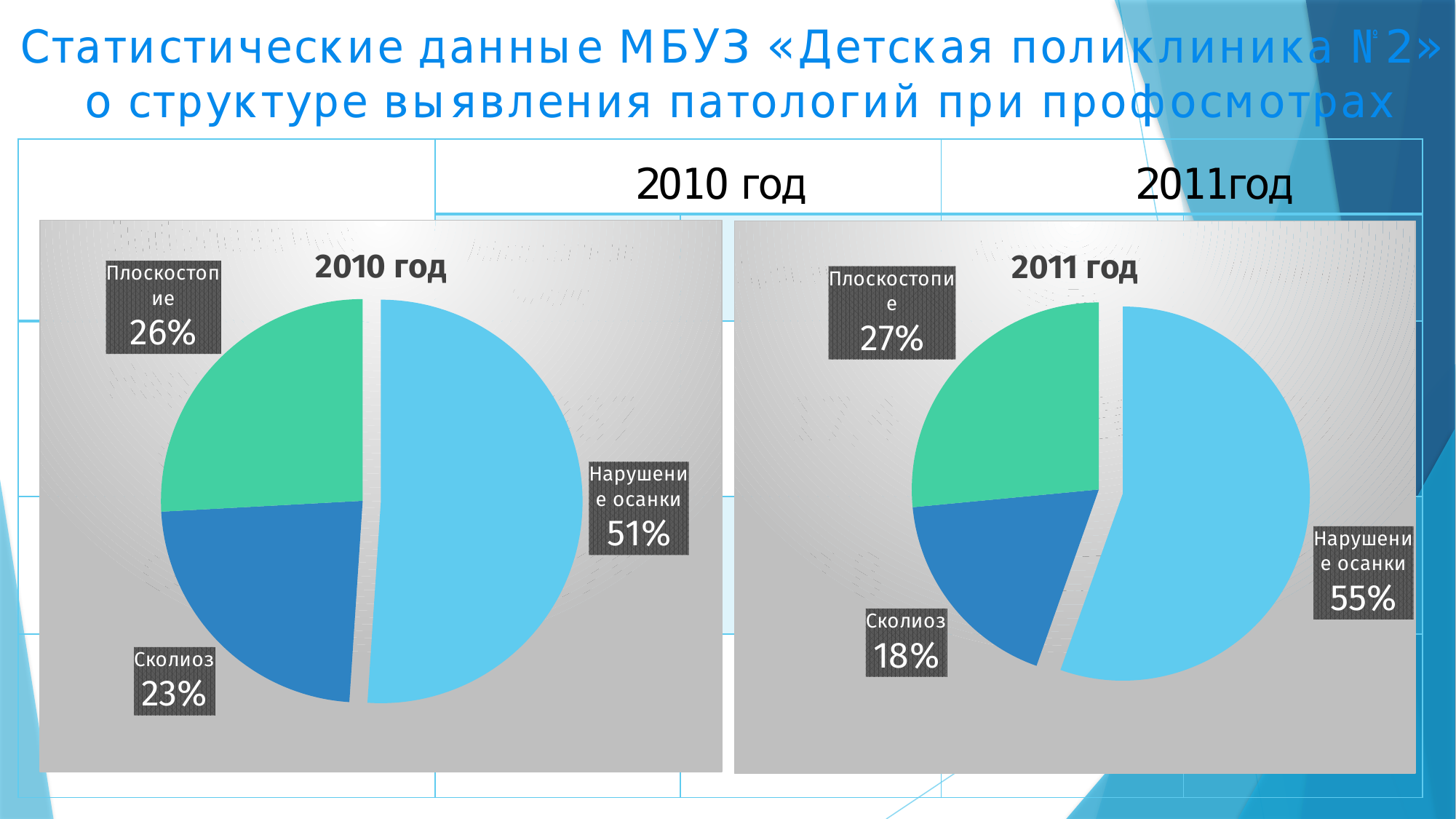

# Статистические данные МБУЗ «Детская поликлиника №2» о структуре выявления патологий при профосмотрах
| Заболевание | 2010 год |  | 2011год |  |
| --- | --- | --- | --- | --- |
|  | Абсолютное число | Проценты | Абсолютное число | Проценты |
| Нарушение осанки | 387 | 17,4 | 420 | 21,1 |
| Сколиоз | 175 | 7,8 | 137 | 7,2 |
| Плоскостопие | 196 | 9,1 | 201 | 10,4 |

### Chart: 2010 год

| Category | Продажи |
|---|---|
| Нарушение осанки | 387.0 |
| Сколиоз | 175.0 |
| Плоскостопие | 196.0 |

### Chart:

| Category | 2011 год |
|---|---|
| Нарушение осанки | 420.0 |
| Сколиоз | 137.0 |
| Плоскостопие | 201.0 |